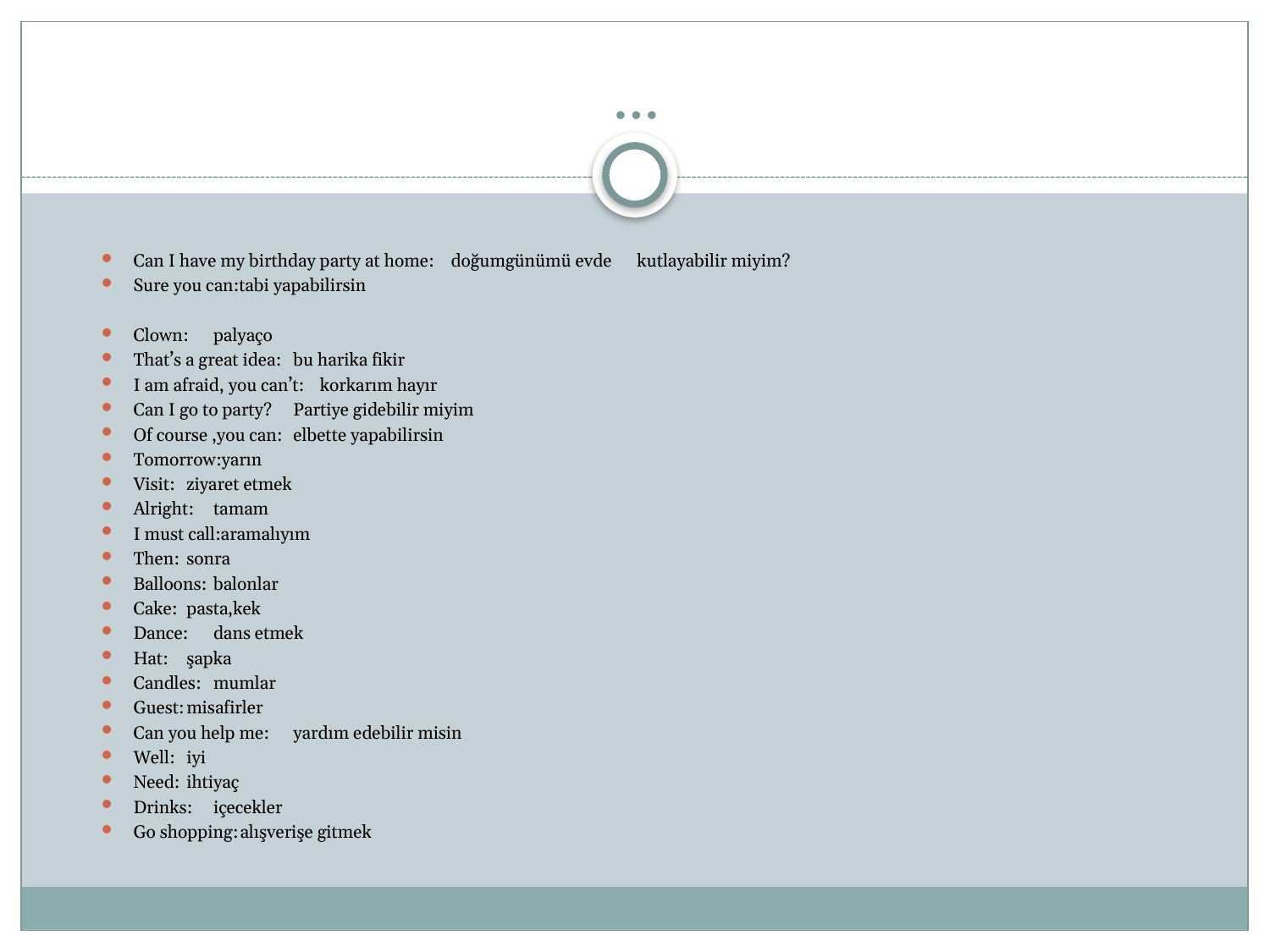

# …

Can I have my birthday party at home:    doğumgünümü evde      kutlayabilir miyim?
Sure you can:tabi yapabilirsin

Clown:	palyaço
That’s a great idea:	bu harika fikir
I am afraid, you can’t:	korkarım hayır
Can I go to party?	Partiye gidebilir miyim
Of course ,you can:	elbette yapabilirsin
Tomorrow:yarın
Visit:	ziyaret etmek
Alright:	tamam
I must call:aramalıyım
Then:	sonra
Balloons:	balonlar
Cake:	pasta,kek
Dance:	dans etmek
Hat:	şapka
Candles:	mumlar
Guest:	misafirler
Can you help me:	yardım edebilir misin
Well:	iyi
Need:	ihtiyaç
Drinks:	içecekler
Go shopping:	alışverişe gitmek